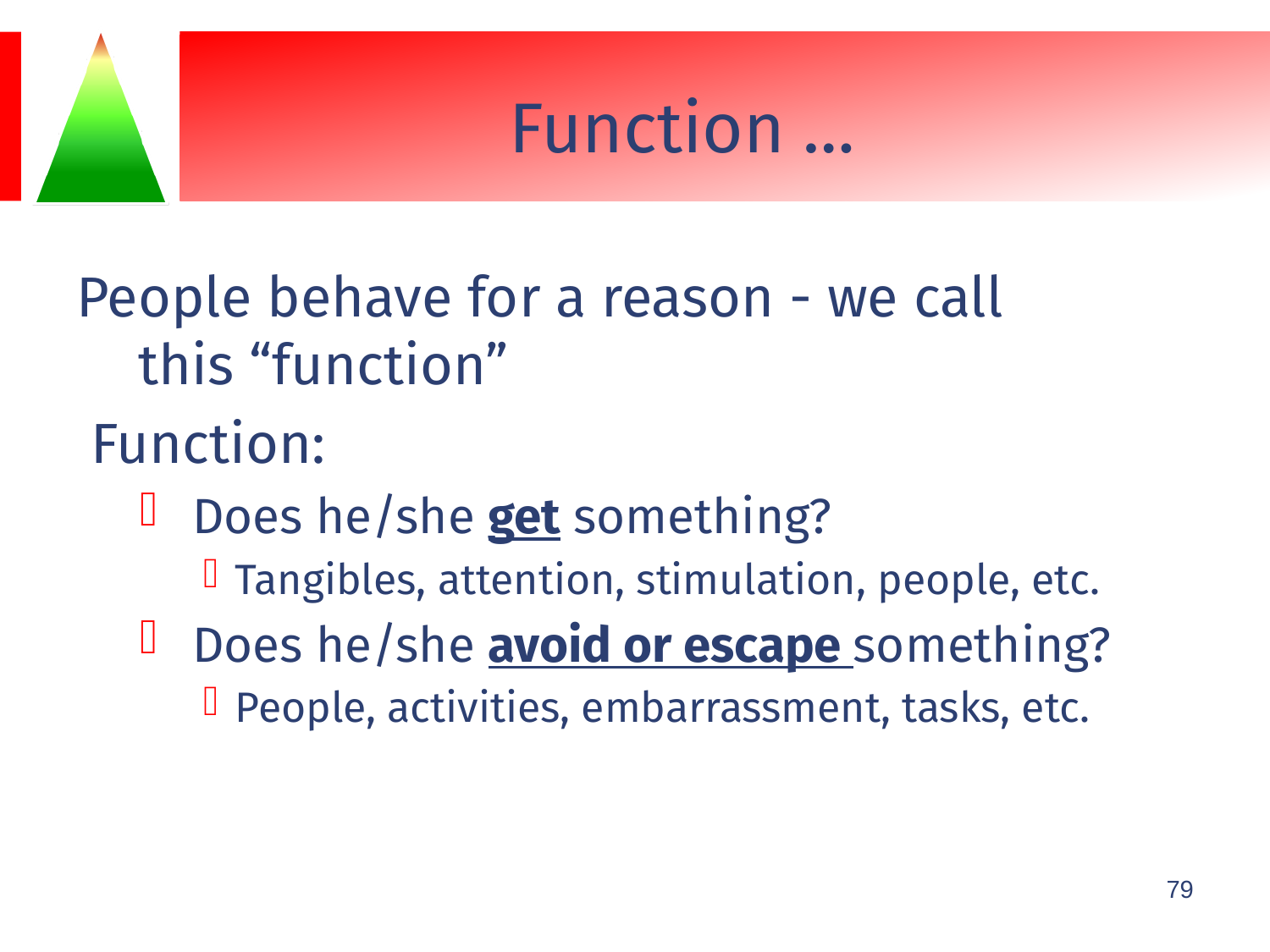

Function …
People behave for a reason - we call
 this “function”
 Function:
 Does he/she get something?
Tangibles, attention, stimulation, people, etc.
 Does he/she avoid or escape something?
People, activities, embarrassment, tasks, etc.

79